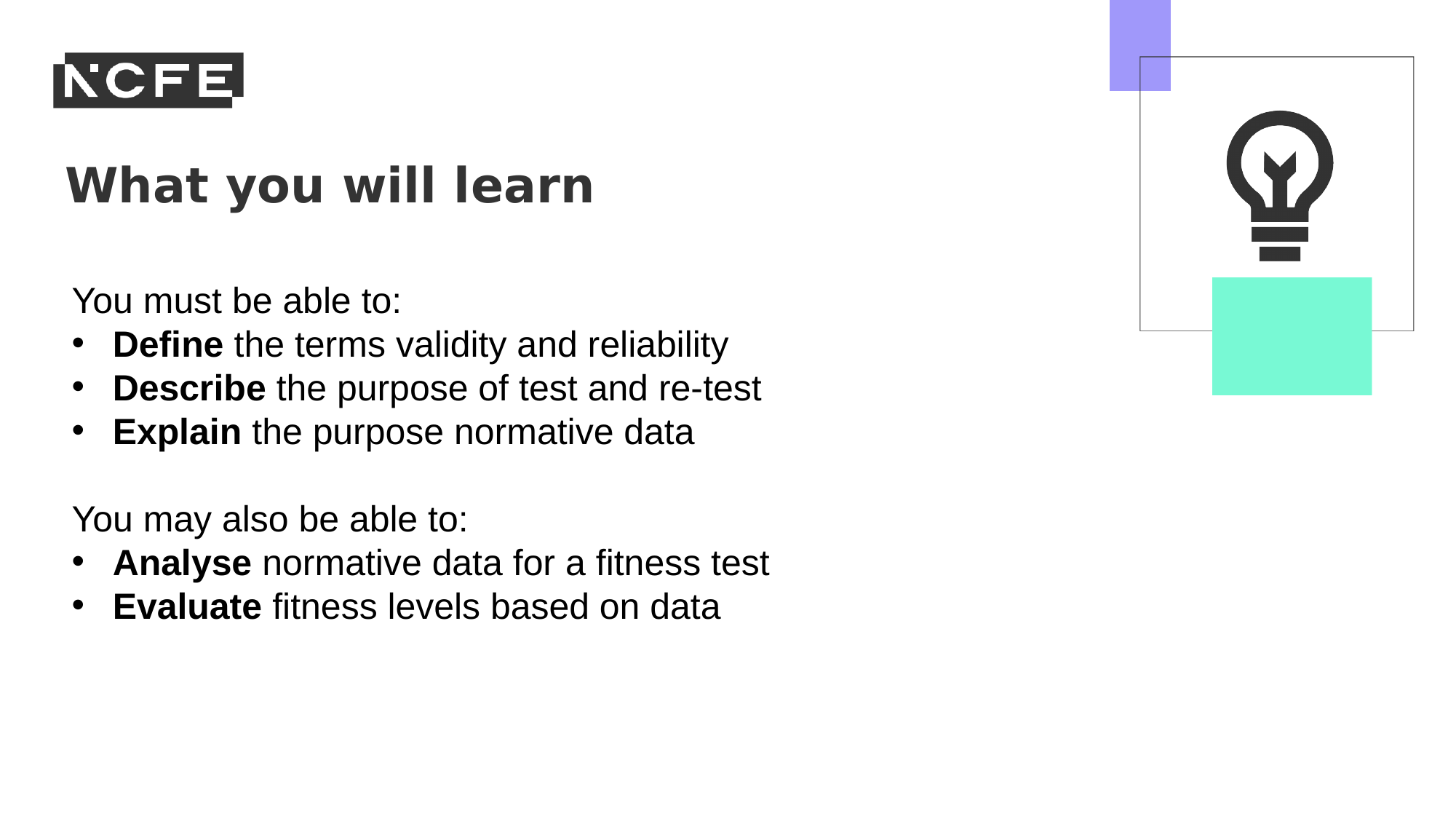

You must be able to:
Define the terms validity and reliability
Describe the purpose of test and re-test
Explain the purpose normative data

You may also be able to:
Analyse normative data for a fitness test
Evaluate fitness levels based on data